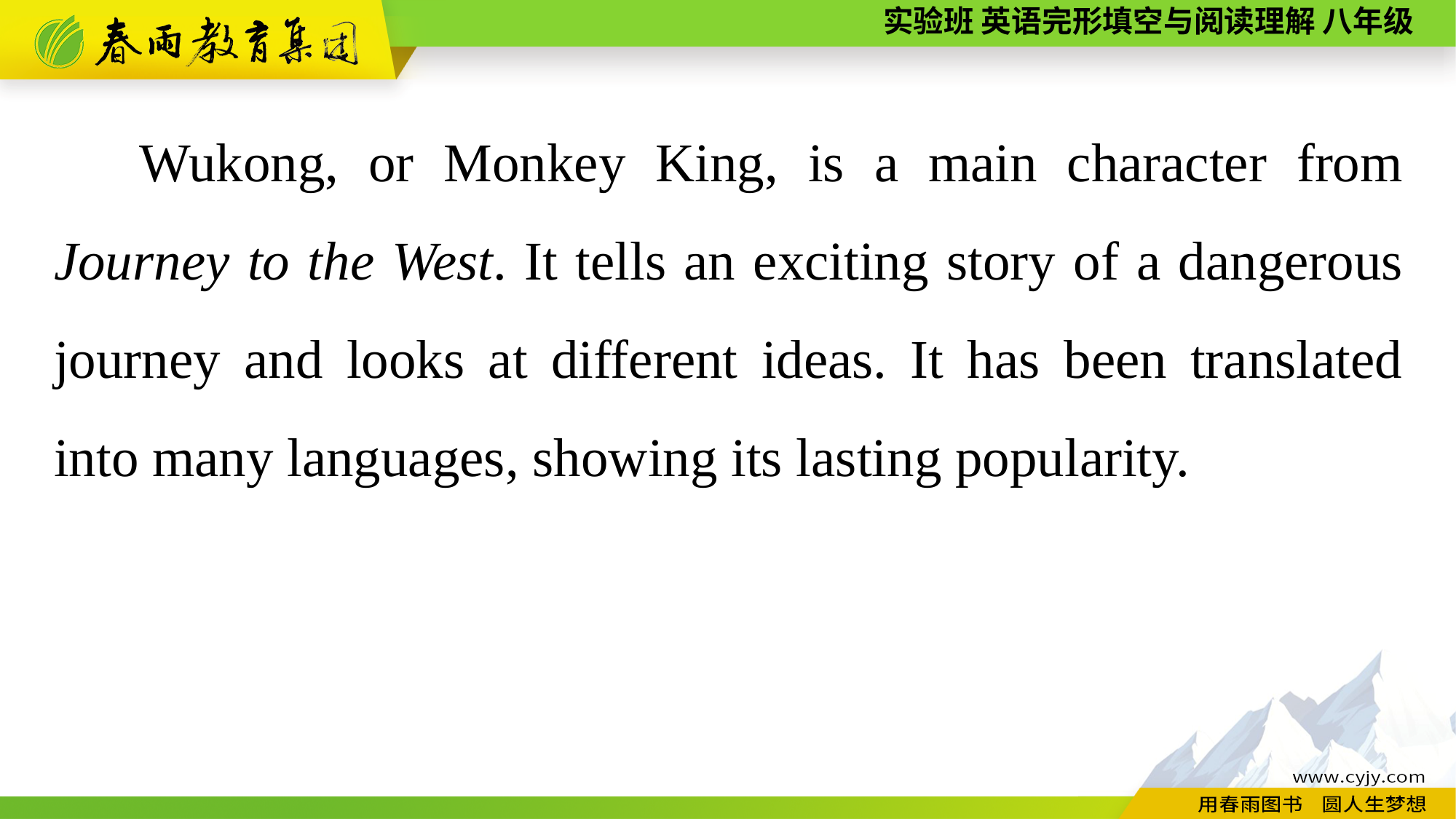

Wukong, or Monkey King, is a main character from Journey to the West. It tells an exciting story of a dangerous journey and looks at different ideas. It has been translated into many languages, showing its lasting popularity.